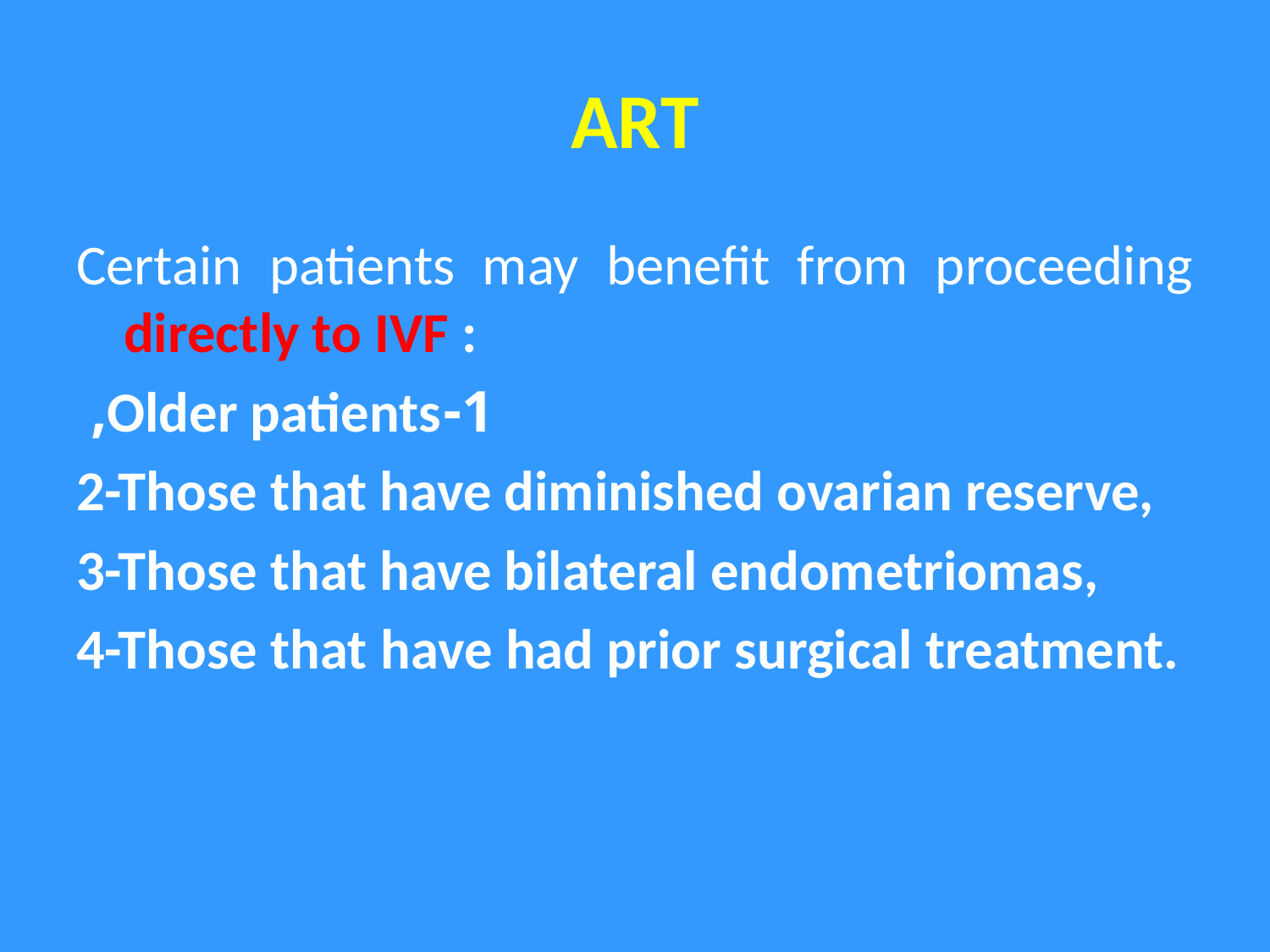

# ART
Certain patients may benefit from proceeding directly to IVF :
1-Older patients,
2-Those that have diminished ovarian reserve,
3-Those that have bilateral endometriomas,
4-Those that have had prior surgical treatment.